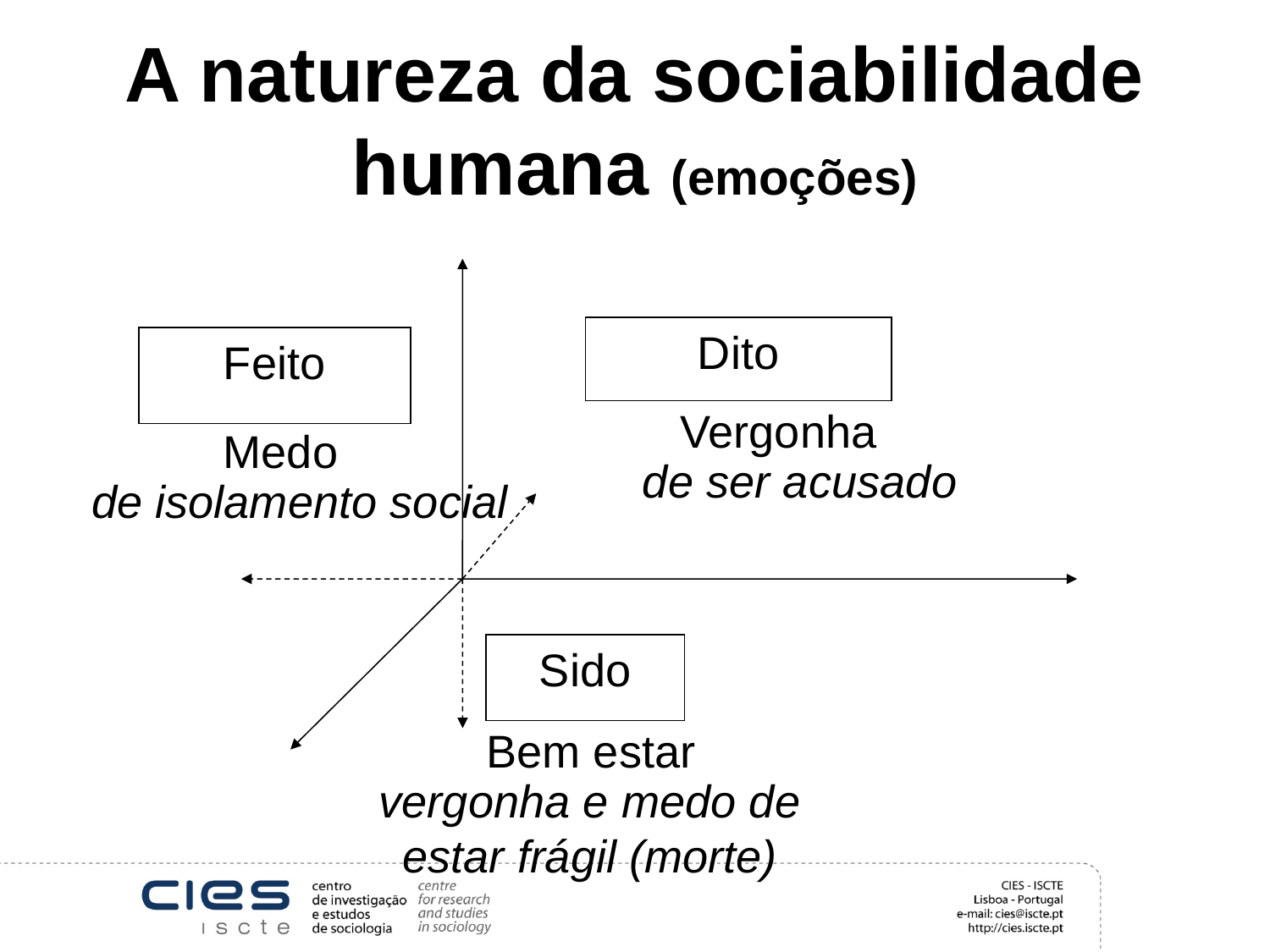

# A natureza da sociabilidade humana (emoções)

Dito
Feito

Sido
Vergonha
Medo
de ser acusado
de isolamento social
vergonha e medo de estar frágil (morte)
Bem estar